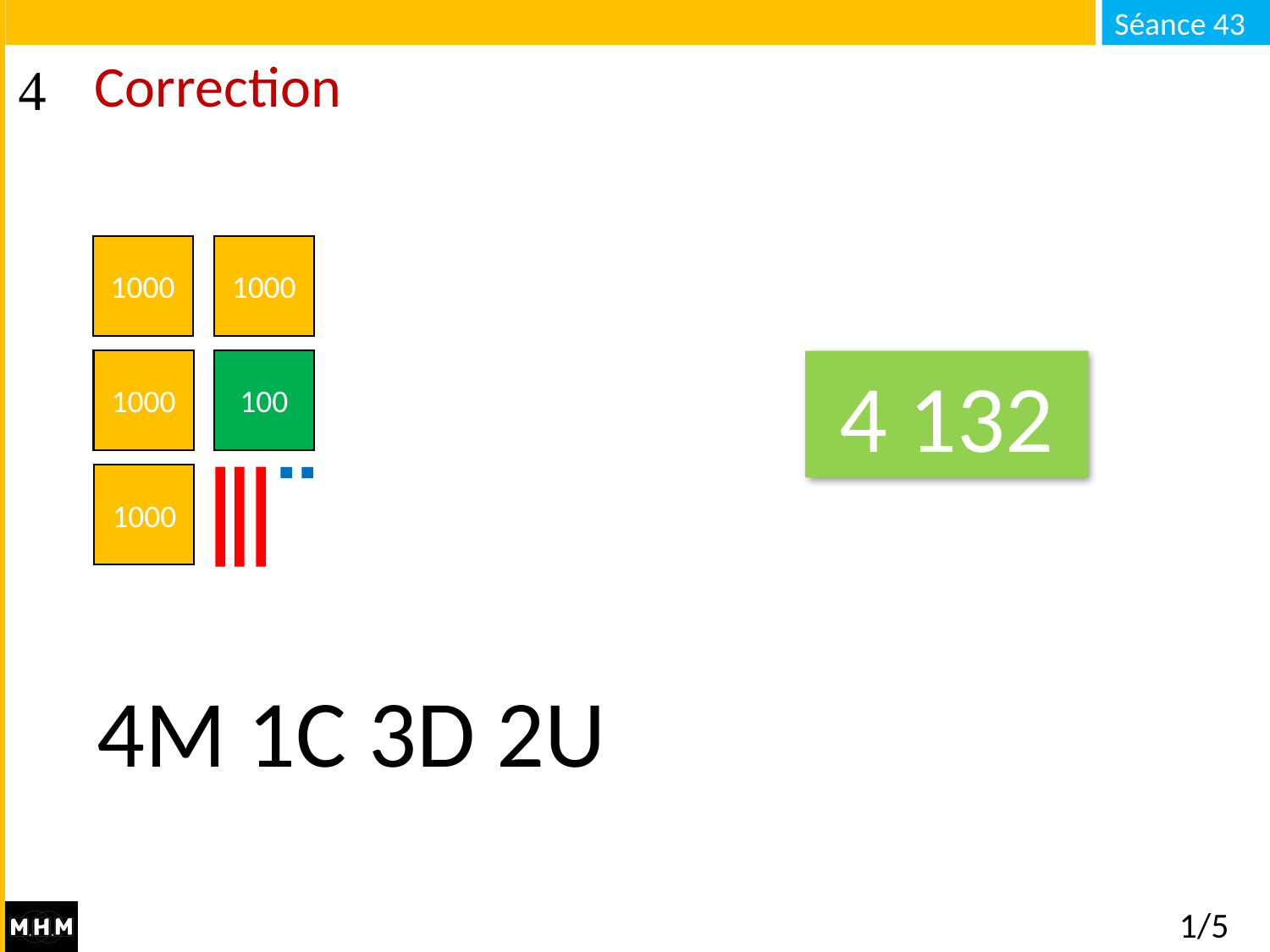

# Correction
1000
1000
1000
100
4 132
1000

4M 1C 3D 2U
1/5